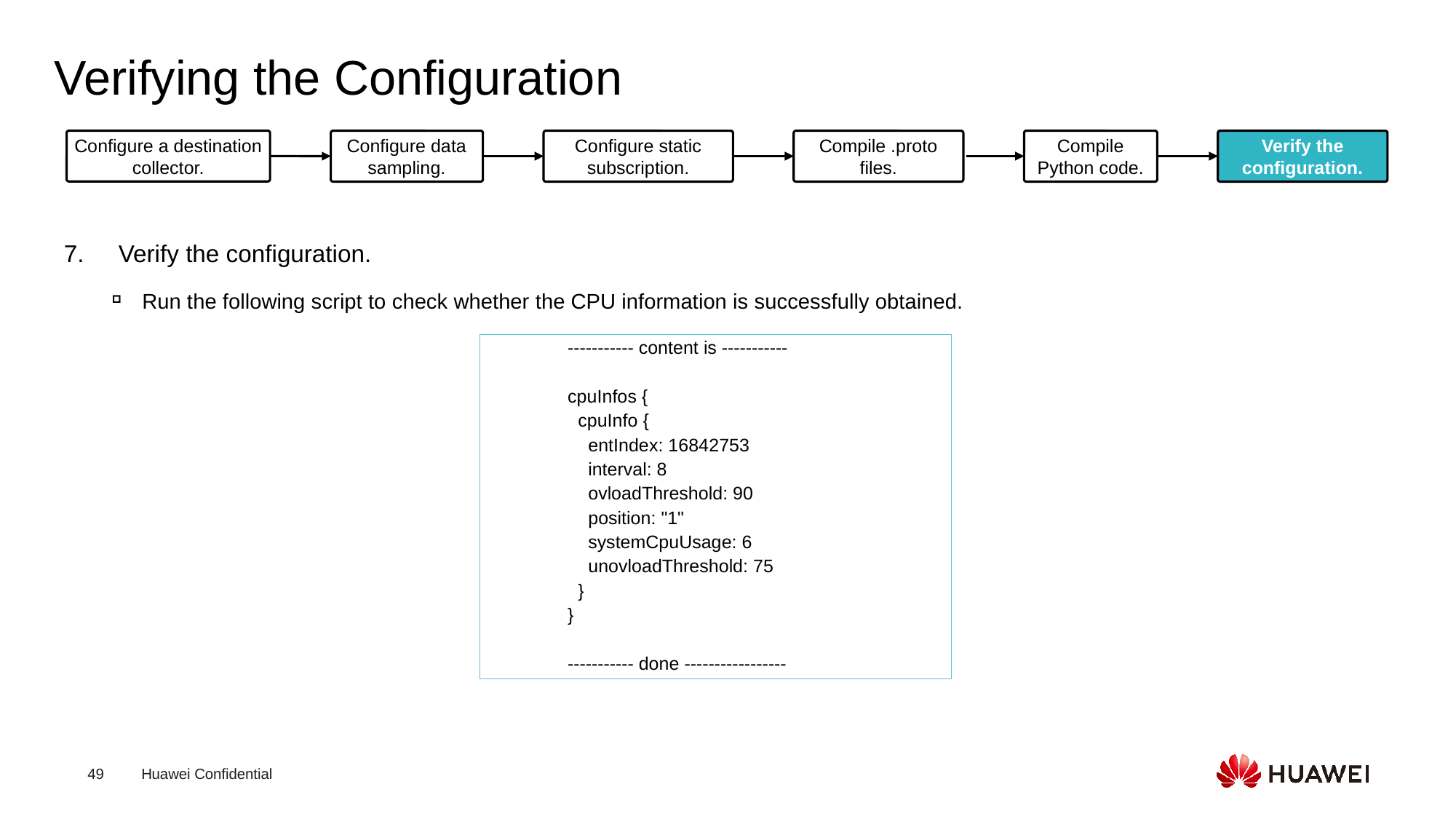

# Verifying the Configuration
Configure a destination collector.
Configure data sampling.
Configure static subscription.
Compile .proto files.
Compile Python code.
Verify the configuration.
Verify the configuration.
Run the following script to check whether the CPU information is successfully obtained.

----------- content is -----------

cpuInfos {
  cpuInfo {
    entIndex: 16842753
    interval: 8
    ovloadThreshold: 90
    position: "1"
    systemCpuUsage: 6
    unovloadThreshold: 75
  }
}

----------- done -----------------